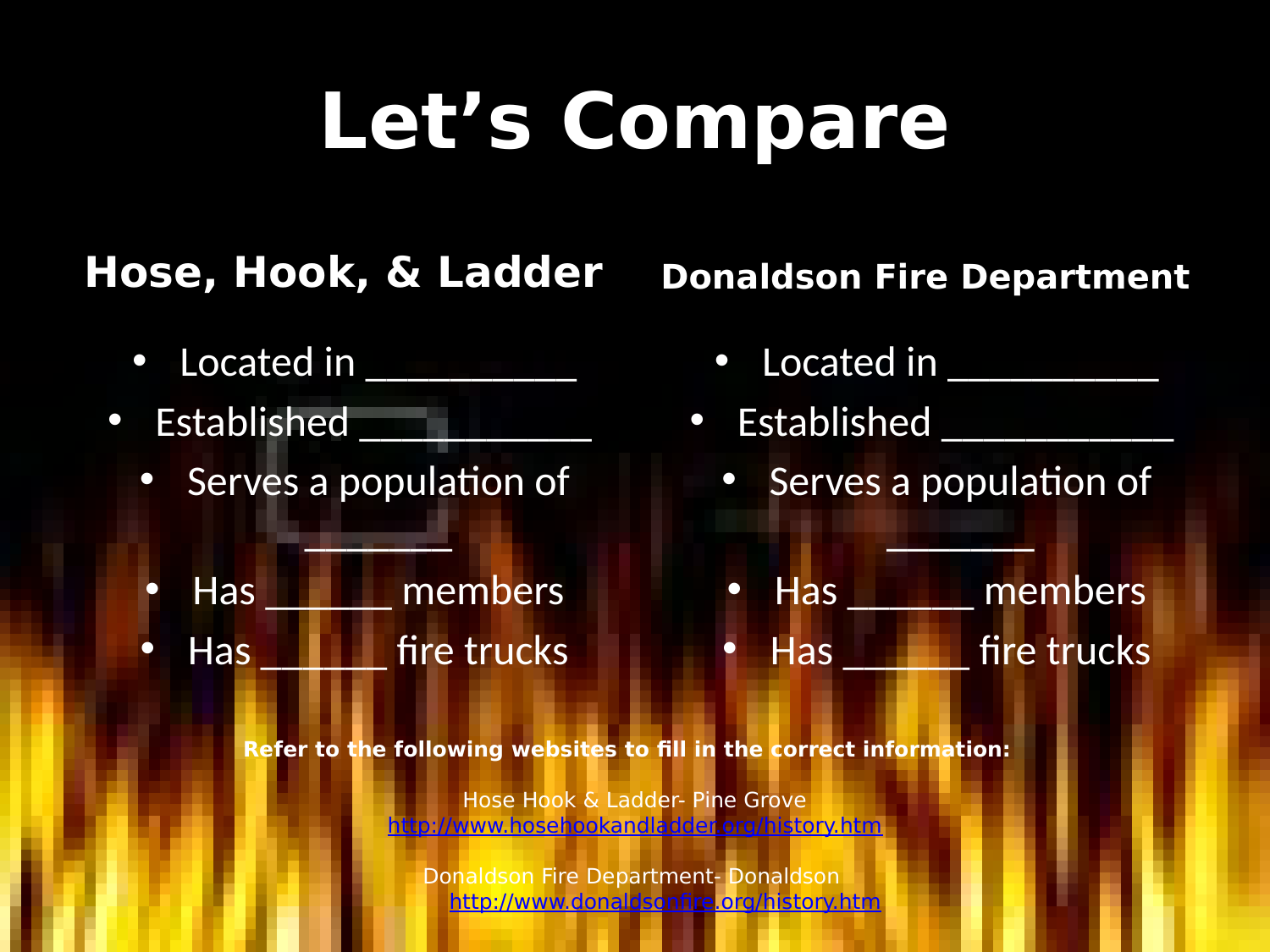

# Let’s Compare
Hose, Hook, & Ladder
Donaldson Fire Department
Located in __________
Established ___________
Serves a population of _______
Has ______ members
Has ______ fire trucks
Located in __________
Established ___________
Serves a population of _______
Has ______ members
Has ______ fire trucks
Refer to the following websites to fill in the correct information:

Hose Hook & Ladder- Pine Grove
http://www.hosehookandladder.org/history.htm

Donaldson Fire Department- Donaldson
         http://www.donaldsonfire.org/history.htm